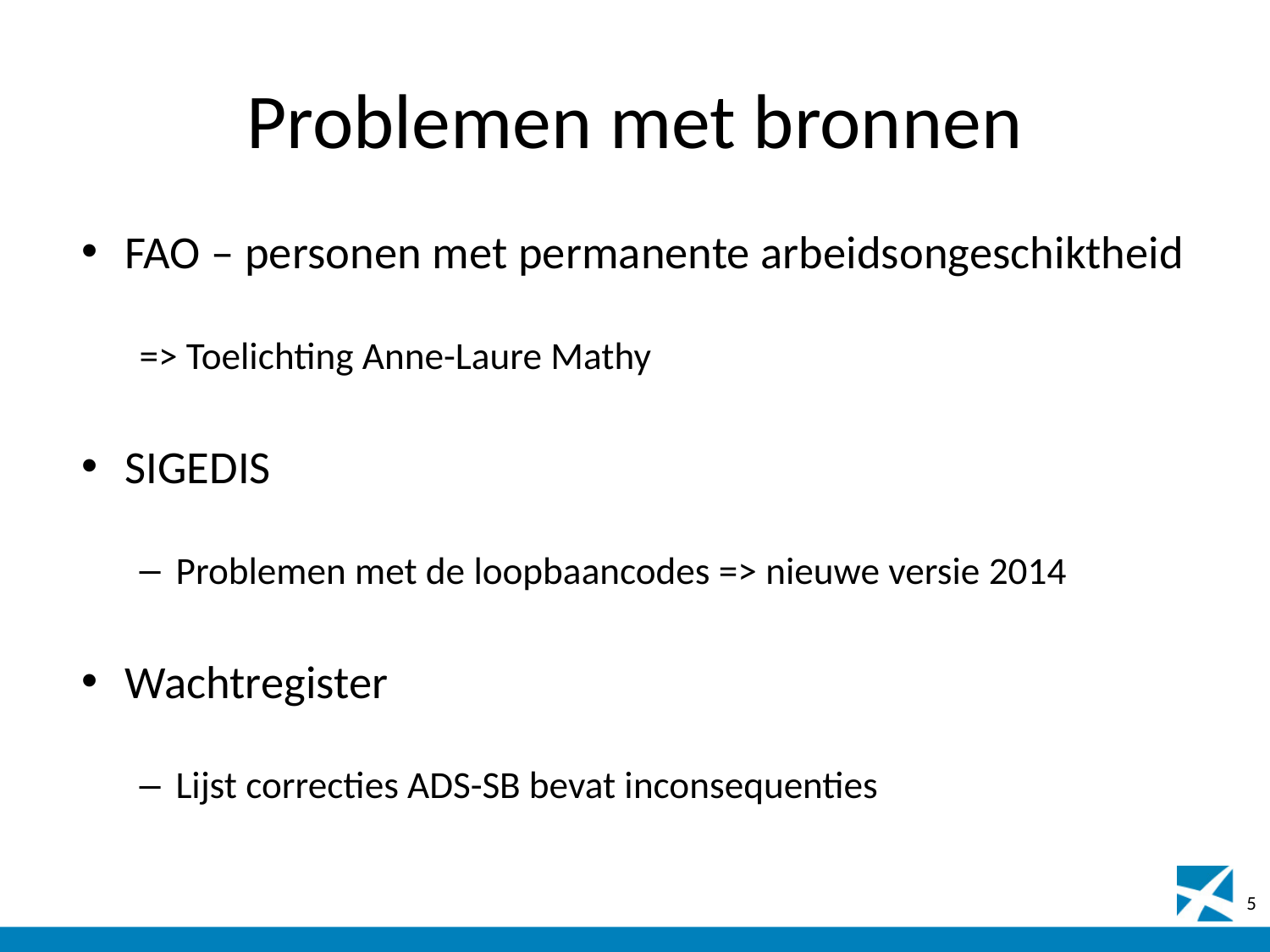

# Problemen met bronnen
FAO – personen met permanente arbeidsongeschiktheid

=> Toelichting Anne-Laure Mathy

SIGEDIS

Problemen met de loopbaancodes => nieuwe versie 2014

Wachtregister

Lijst correcties ADS-SB bevat inconsequenties